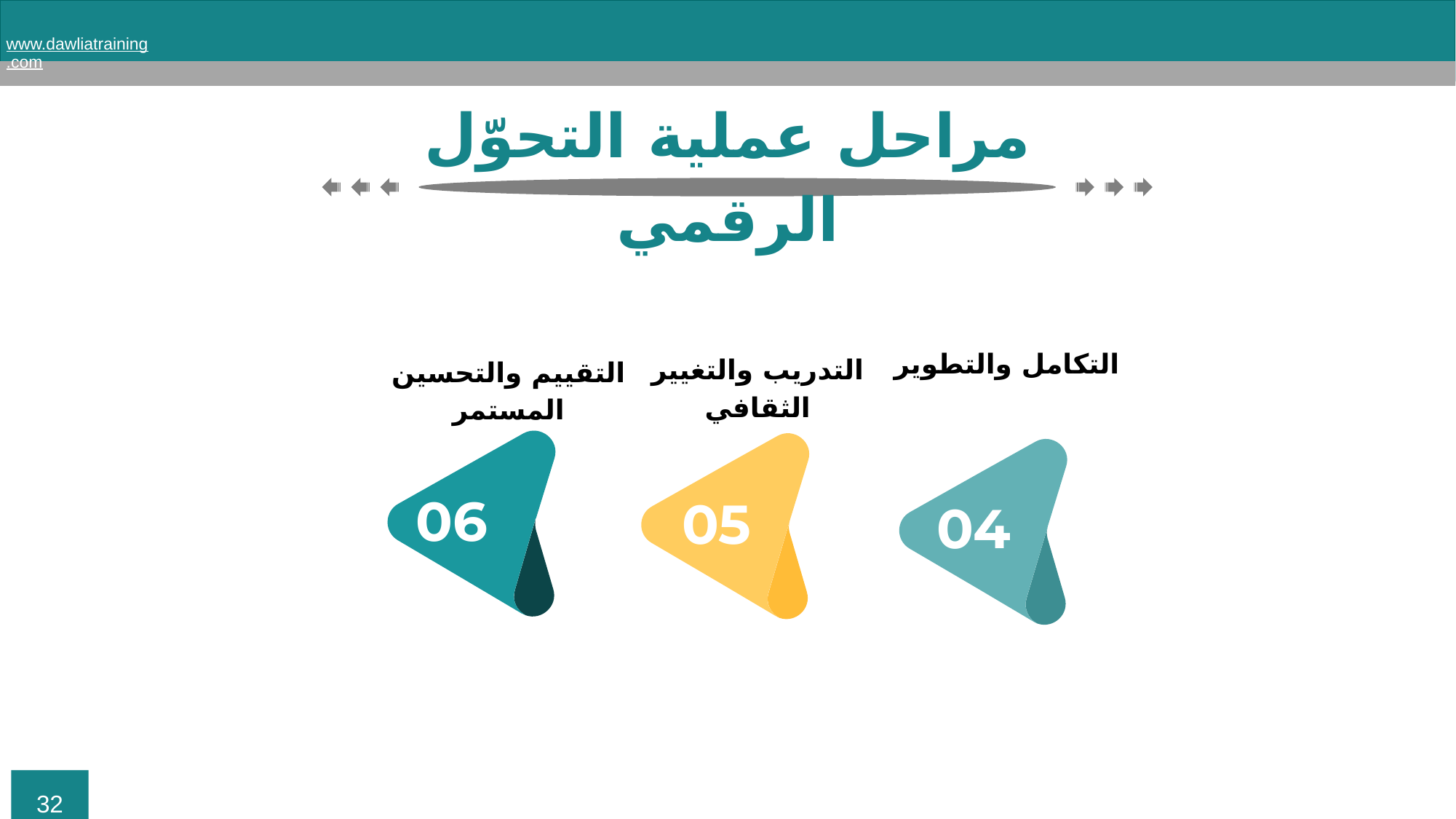

www.dawliatraining.com
مراحل عملية التحوّل الرقمي

التكامل والتطوير

04
التدريب والتغيير الثقافي

05
التقييم والتحسين المستمر

06